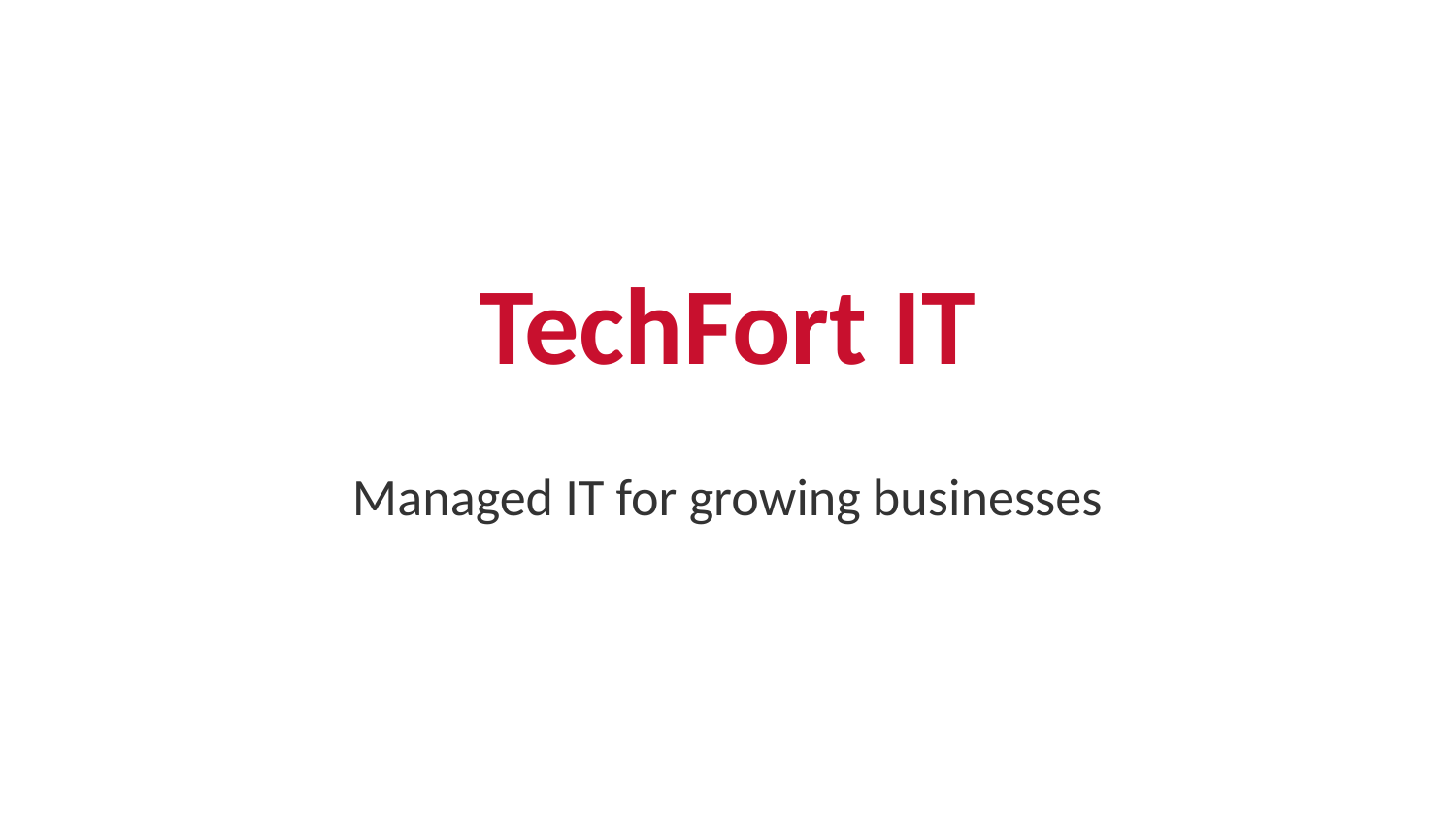

TechFort IT
Managed IT for growing businesses